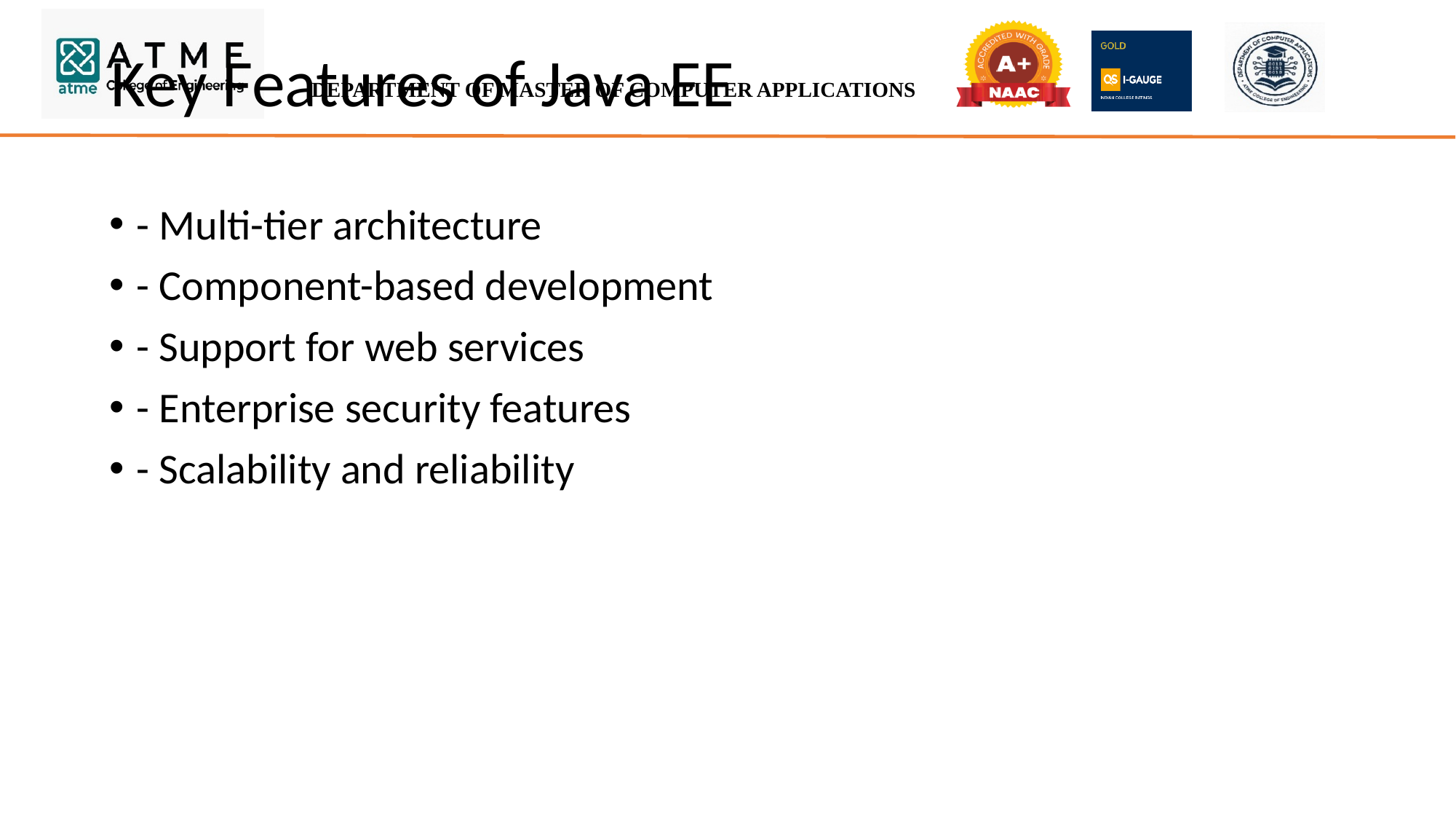

# Key Features of Java EE
- Multi-tier architecture
- Component-based development
- Support for web services
- Enterprise security features
- Scalability and reliability